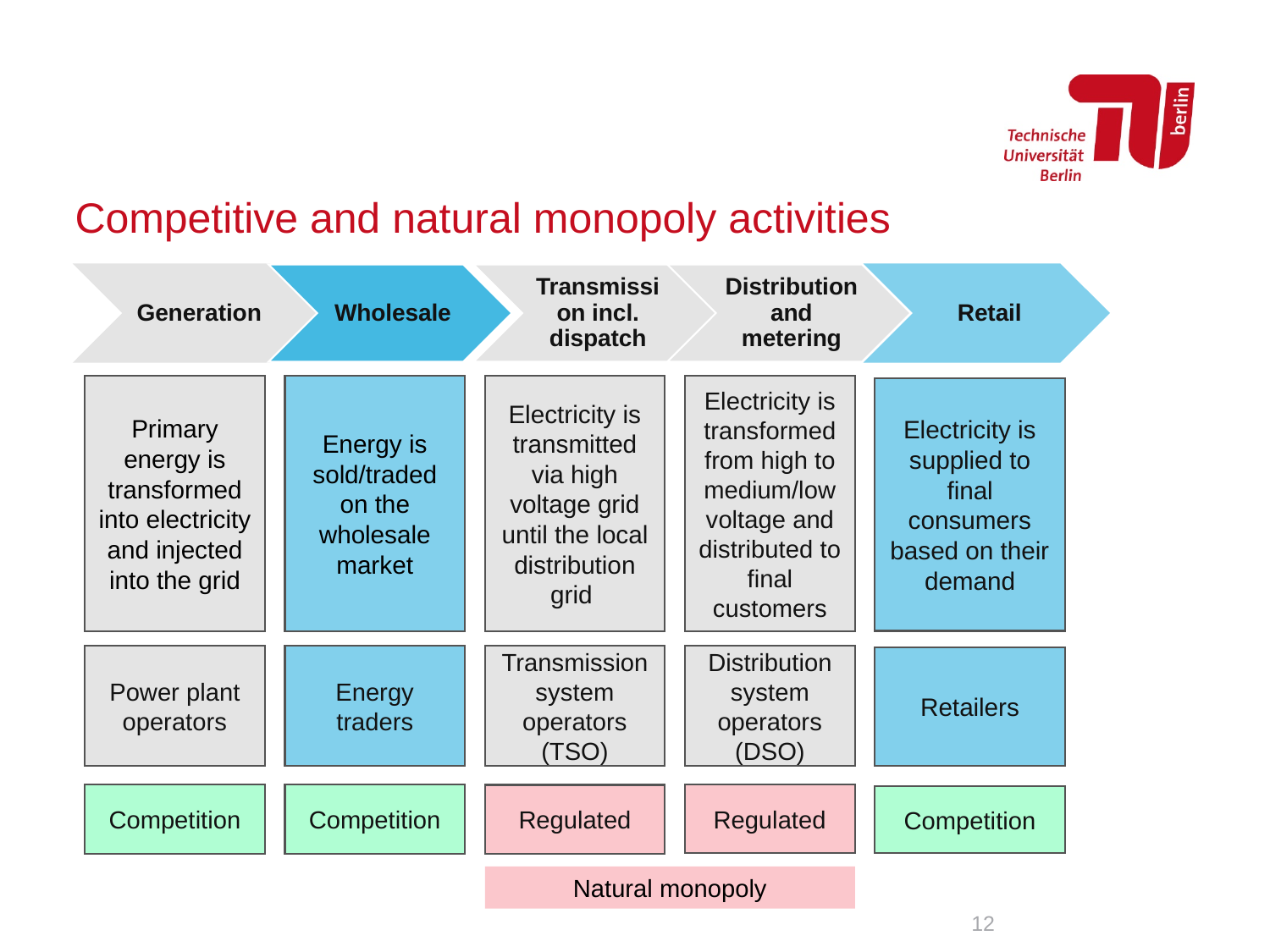

# Competitive and natural monopoly activities
Generation
Wholesale
Transmission incl. dispatch
Distribution and metering
Retail
Primary energy is transformed into electricity and injected into the grid
Energy is sold/traded on the wholesale market
Electricity is transmitted via high voltage grid until the local distribution grid
Electricity is transformed from high to medium/low voltage and distributed to final customers
Electricity is supplied to final consumers based on their demand
Power plant operators
Transmission system operators (TSO)
Distribution system operators (DSO)
Energy traders
Retailers
Competition
Competition
Regulated
Regulated
Competition
Natural monopoly
12